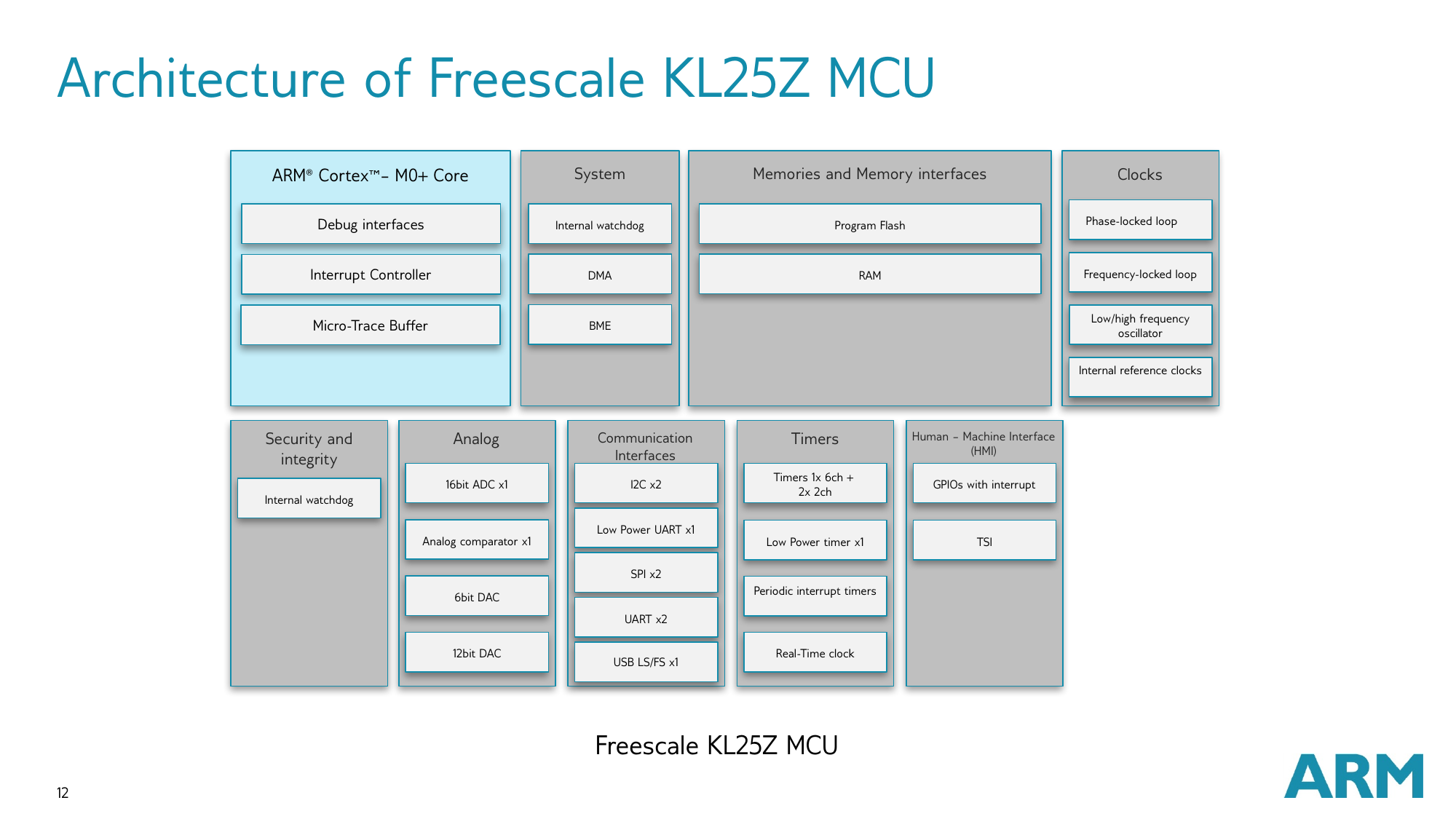

# Architecture of Freescale KL25Z MCU

Memories and Memory interfaces
System
ARM® Cortex™– M0+ Core
Clocks
SRAM 16 KB
Program Flash 128 KB

Phase-locked loop

Program Flash

Internal watchdog

Debug interfaces

Frequency-locked loop

RAM

DMA

Interrupt Controller

BME

Low/high frequency oscillator

Micro-Trace Buffer

Internal reference clocks

Human – Machine Interface (HMI)
Timers
Analog
Security and integrity
Communication Interfaces

16bit ADC x1

I2C x2

Timers 1x 6ch +
2x 2ch

GPIOs with interrupt

Internal watchdog

Low Power UART x1

Analog comparator x1

Low Power timer x1

TSI

SPI x2

6bit DAC

Periodic interrupt timers

UART x2

Real-Time clock

12bit DAC

USB LS/FS x1
Freescale KL25Z MCU